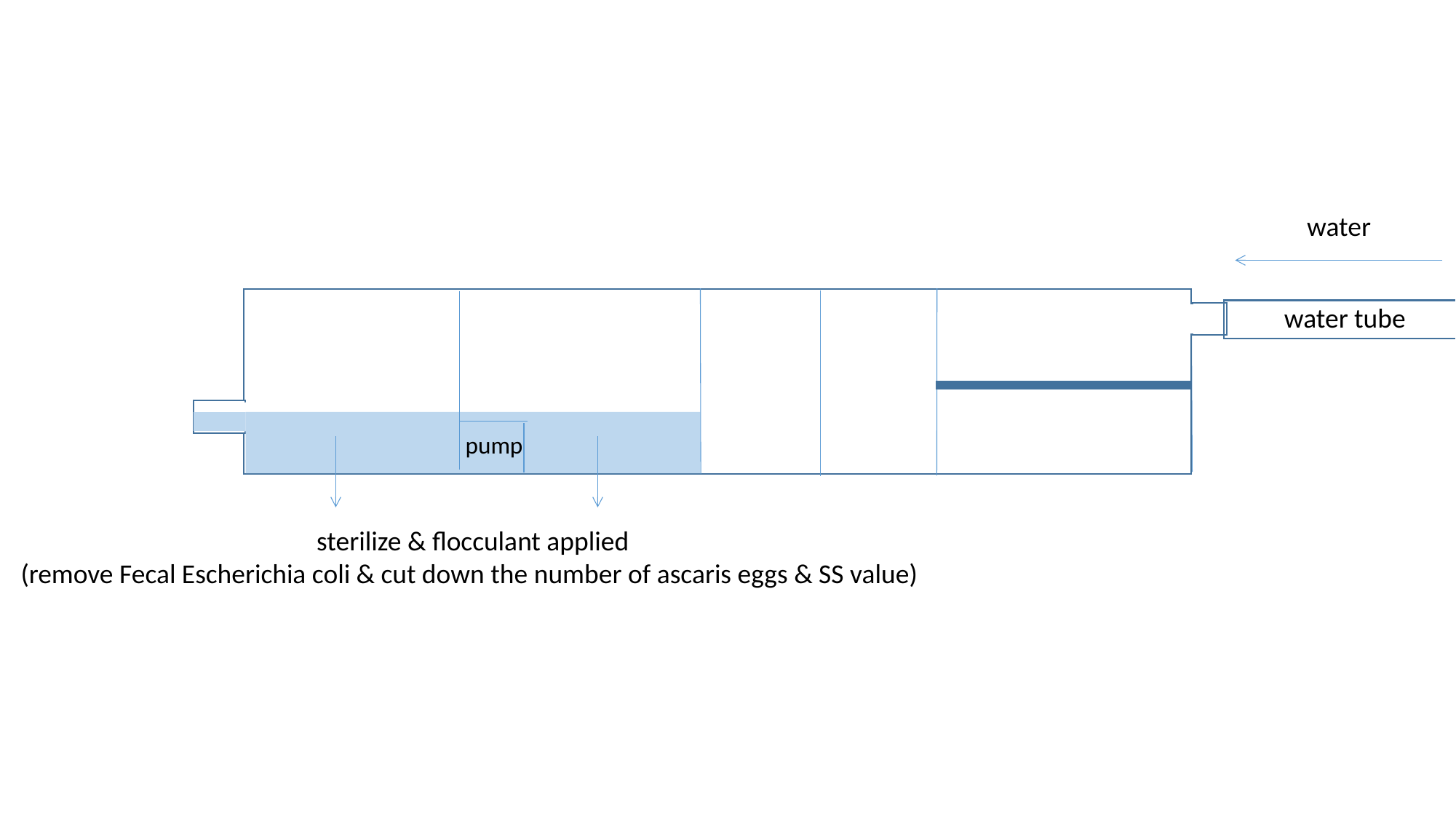

water

1
4
3

2

water tube

 pump
sterilize & flocculant applied
(remove Fecal Escherichia coli & cut down the number of ascaris eggs & SS value)